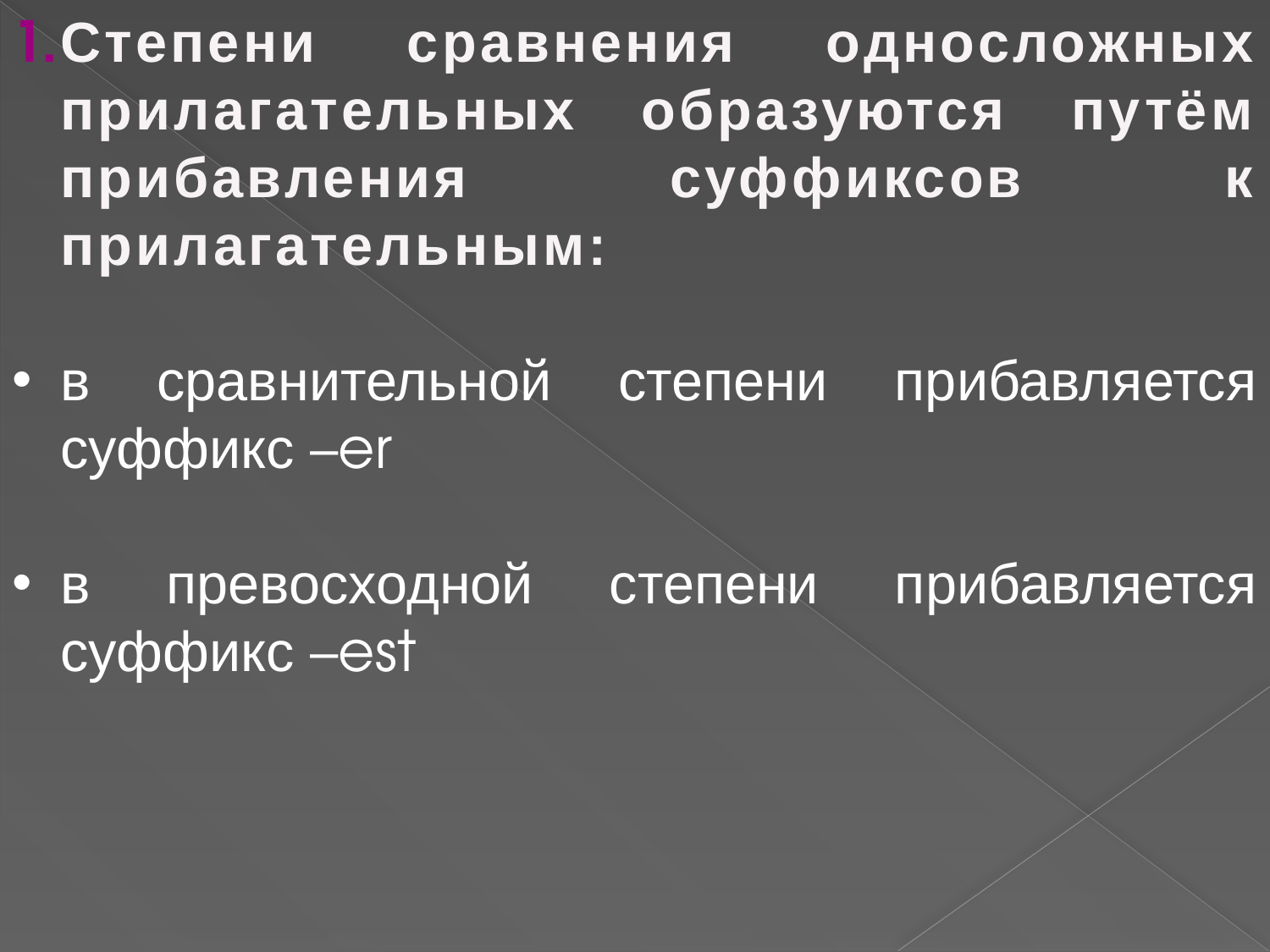

Степени сравнения односложных прилагательных образуются путём прибавления суффиксов к прилагательным:

в сравнительной степени прибавляется суффикс –er

в превосходной степени прибавляется суффикс –est